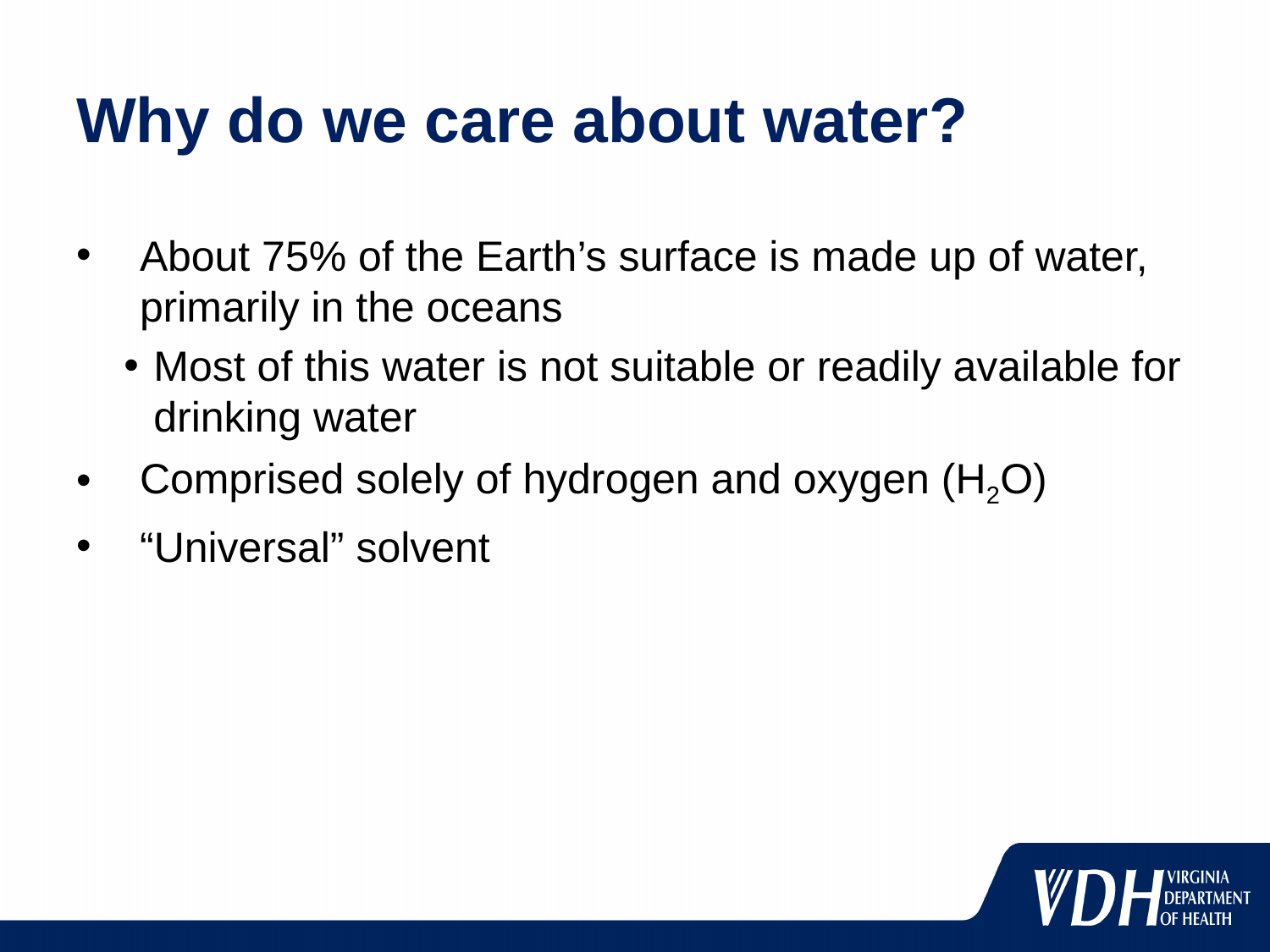

# Why do we care about water?
About 75% of the Earth’s surface is made up of water, primarily in the oceans
Most of this water is not suitable or readily available for drinking water
Comprised solely of hydrogen and oxygen (H2O)
“Universal” solvent